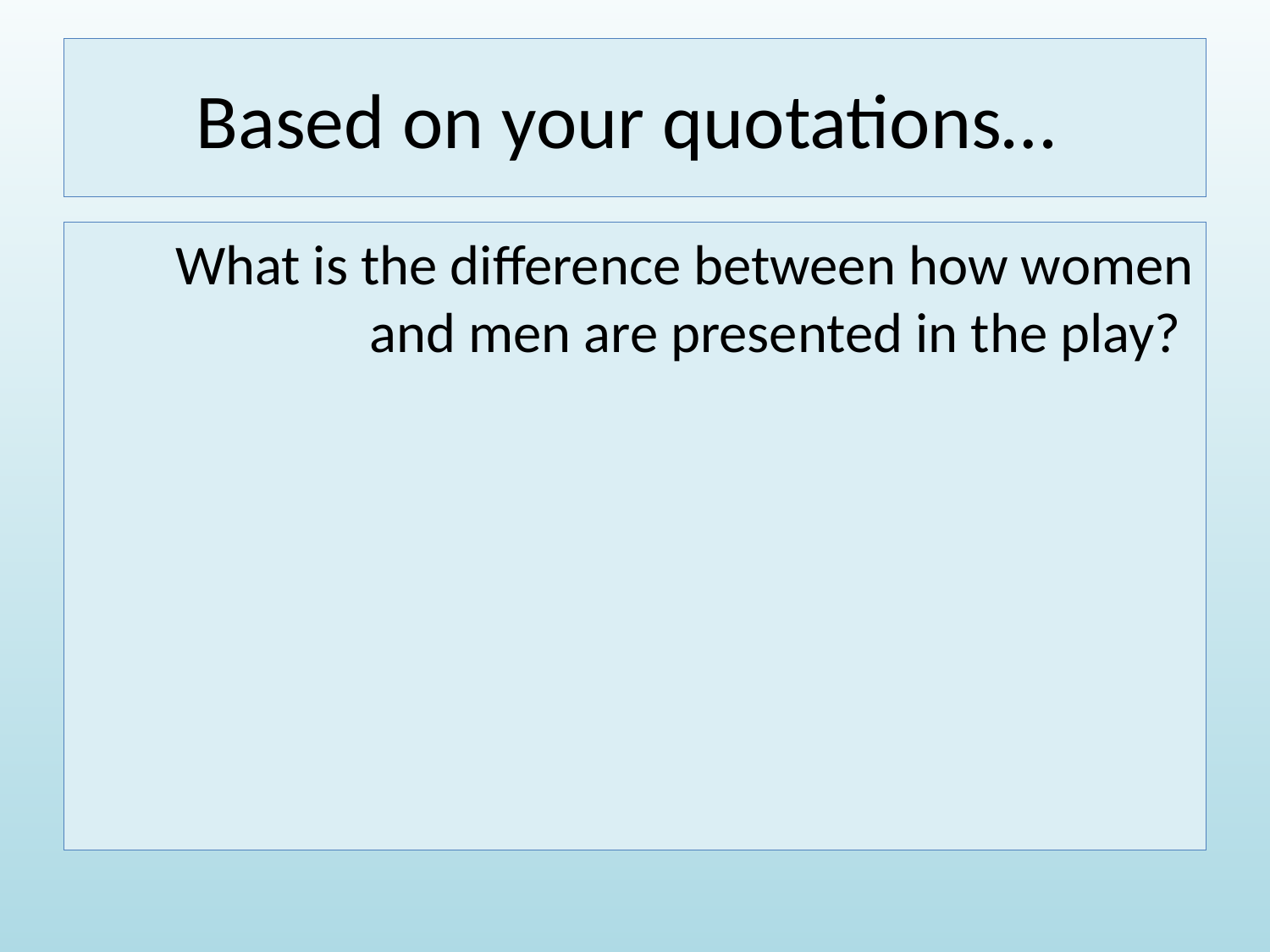

# Based on your quotations…
What is the difference between how women and men are presented in the play?